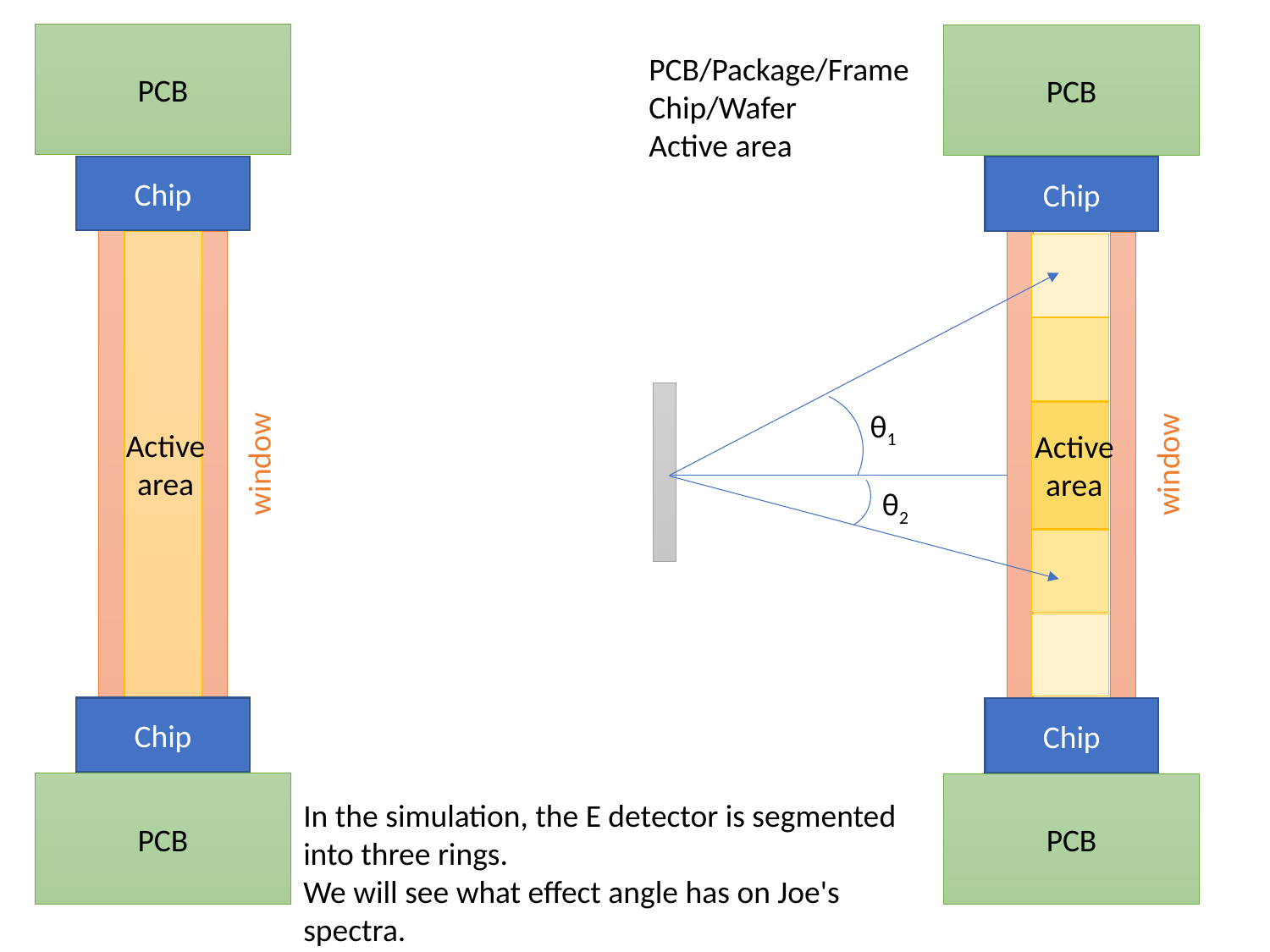

PCB
PCB
PCB/Package/Frame
Chip/Wafer
Active area
Chip
Chip

θ1

Active area
Active area
window
window

θ2

Chip
Chip
PCB
PCB
In the simulation, the E detector is segmented into three rings.
We will see what effect angle has on Joe's spectra.